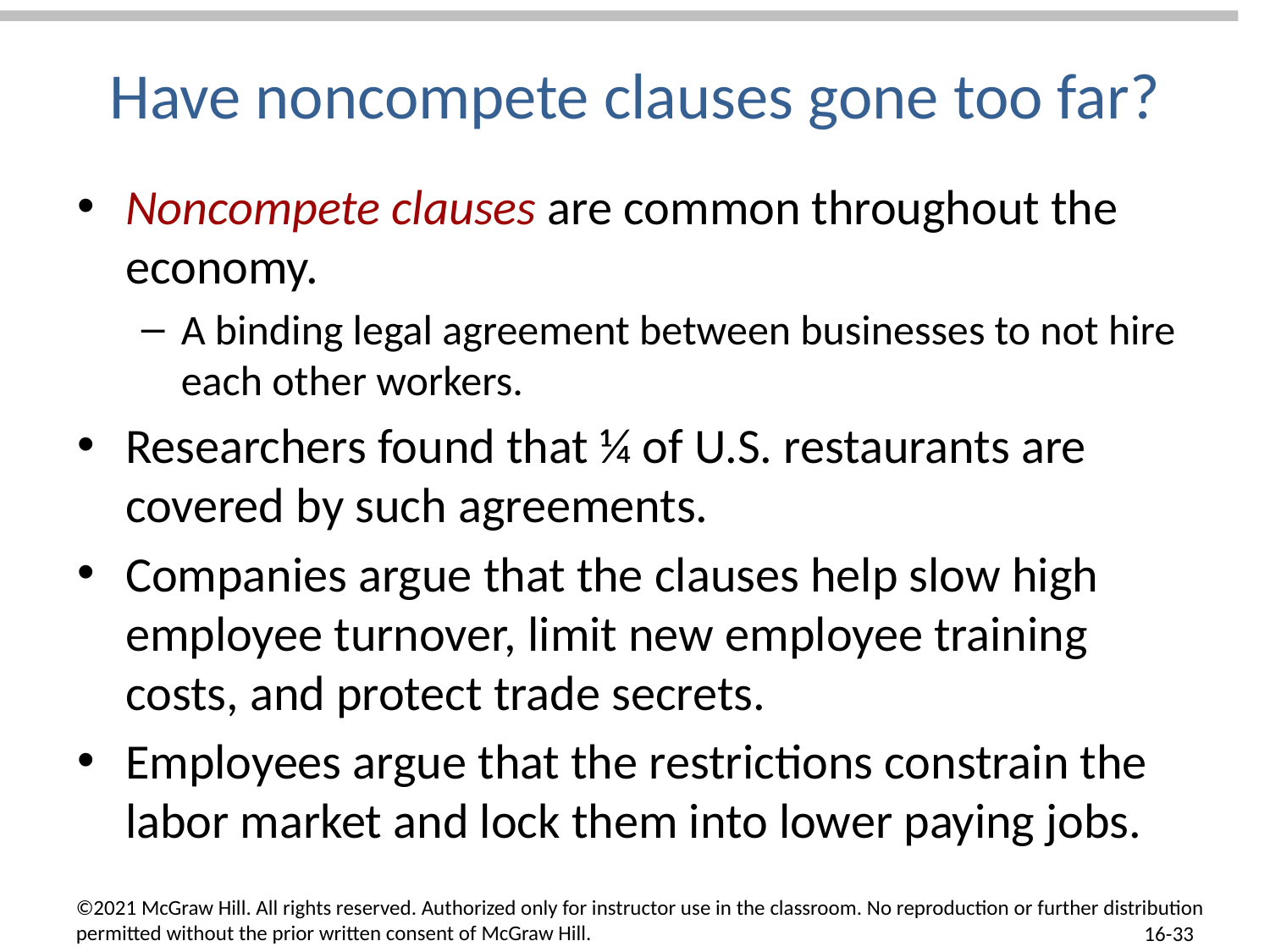

# Have noncompete clauses gone too far?
Noncompete clauses are common throughout the economy.
A binding legal agreement between businesses to not hire each other workers.
Researchers found that ¼ of U.S. restaurants are covered by such agreements.
Companies argue that the clauses help slow high employee turnover, limit new employee training costs, and protect trade secrets.
Employees argue that the restrictions constrain the labor market and lock them into lower paying jobs.